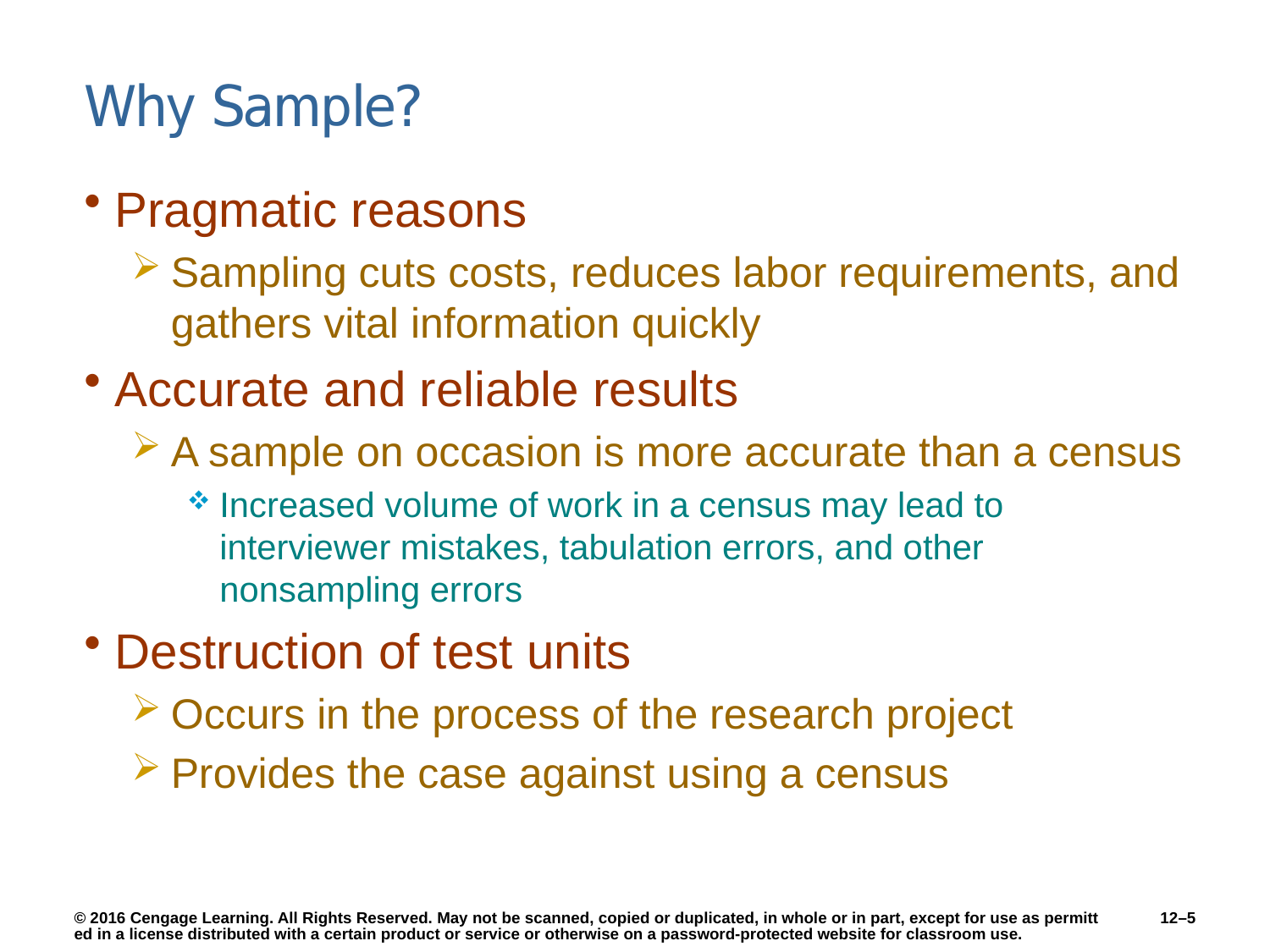

# Why Sample?
Pragmatic reasons
Sampling cuts costs, reduces labor requirements, and gathers vital information quickly
Accurate and reliable results
A sample on occasion is more accurate than a census
Increased volume of work in a census may lead to interviewer mistakes, tabulation errors, and other nonsampling errors
Destruction of test units
Occurs in the process of the research project
Provides the case against using a census
12–5
© 2016 Cengage Learning. All Rights Reserved. May not be scanned, copied or duplicated, in whole or in part, except for use as permitted in a license distributed with a certain product or service or otherwise on a password-protected website for classroom use.